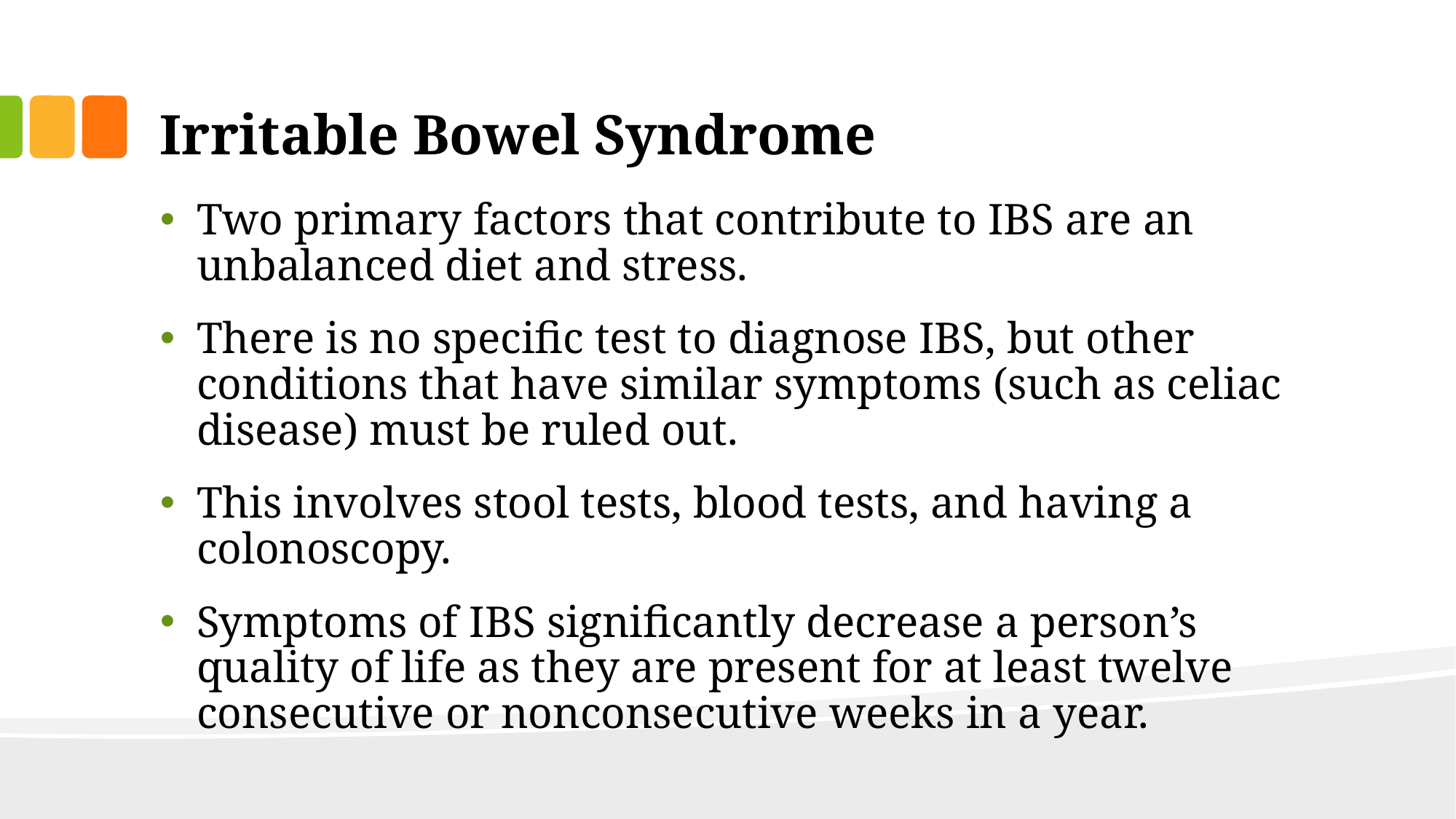

# Irritable Bowel Syndrome
Two primary factors that contribute to IBS are an unbalanced diet and stress.
There is no specific test to diagnose IBS, but other conditions that have similar symptoms (such as celiac disease) must be ruled out.
This involves stool tests, blood tests, and having a colonoscopy.
Symptoms of IBS significantly decrease a person’s quality of life as they are present for at least twelve consecutive or nonconsecutive weeks in a year.